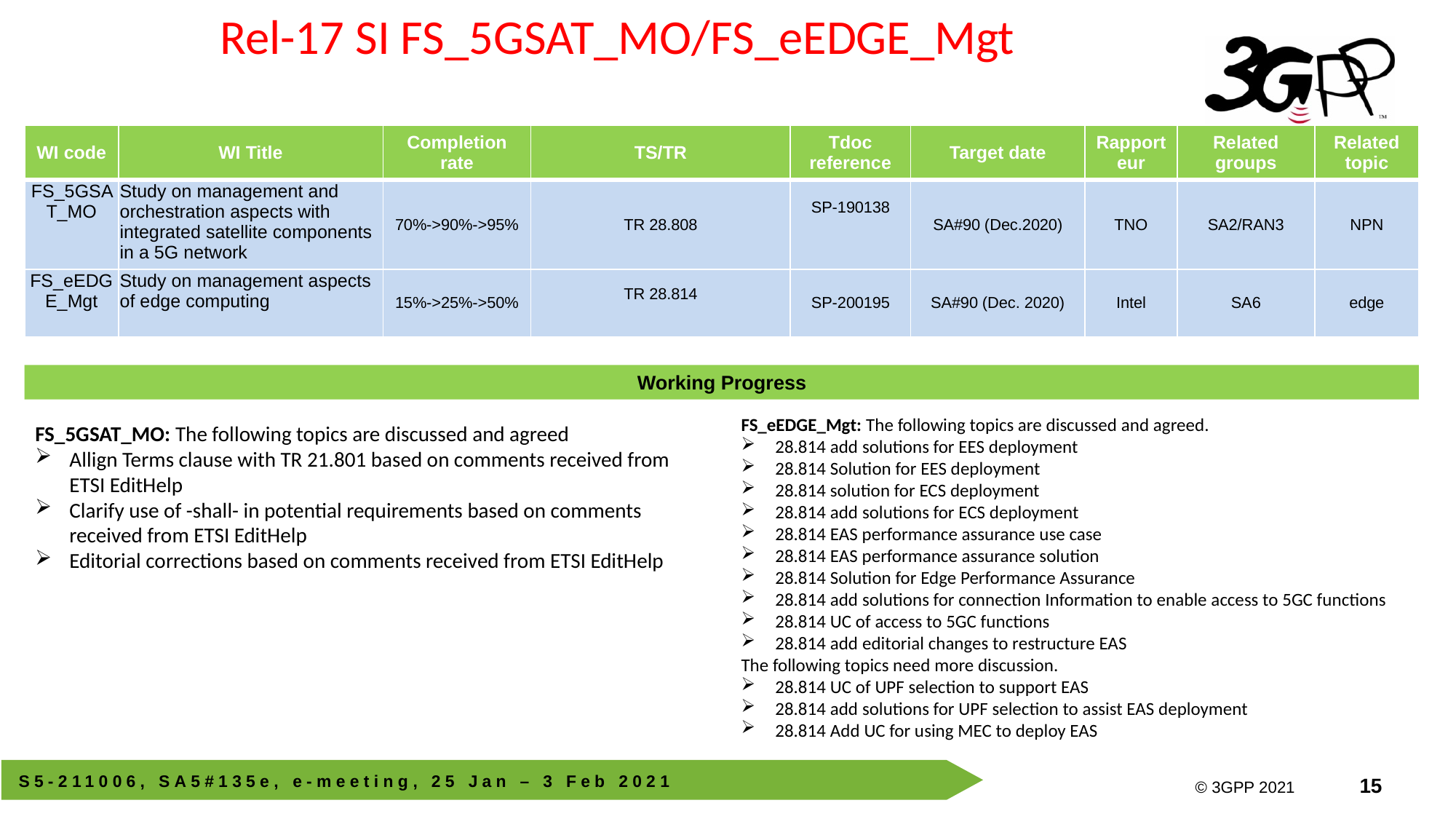

Rel-17 SI FS_5GSAT_MO/FS_eEDGE_Mgt
| WI code | WI Title | Completion rate | TS/TR | Tdoc reference | Target date | Rapporteur | Related groups | Related topic |
| --- | --- | --- | --- | --- | --- | --- | --- | --- |
| FS\_5GSAT\_MO | Study on management and orchestration aspects with integrated satellite components in a 5G network | 70%->90%->95% | TR 28.808 | SP-190138 | SA#90 (Dec.2020) | TNO | SA2/RAN3 | NPN |
| FS\_eEDGE\_Mgt | Study on management aspects of edge computing | 15%->25%->50% | TR 28.814 | SP-200195 | SA#90 (Dec. 2020) | Intel | SA6 | edge |
Working Progress
FS_eEDGE_Mgt: The following topics are discussed and agreed.
28.814 add solutions for EES deployment
28.814 Solution for EES deployment
28.814 solution for ECS deployment
28.814 add solutions for ECS deployment
28.814 EAS performance assurance use case
28.814 EAS performance assurance solution
28.814 Solution for Edge Performance Assurance
28.814 add solutions for connection Information to enable access to 5GC functions
28.814 UC of access to 5GC functions
28.814 add editorial changes to restructure EAS
The following topics need more discussion.
28.814 UC of UPF selection to support EAS
28.814 add solutions for UPF selection to assist EAS deployment
28.814 Add UC for using MEC to deploy EAS

FS_5GSAT_MO: The following topics are discussed and agreed
Allign Terms clause with TR 21.801 based on comments received from ETSI EditHelp
Clarify use of -shall- in potential requirements based on comments received from ETSI EditHelp
Editorial corrections based on comments received from ETSI EditHelp